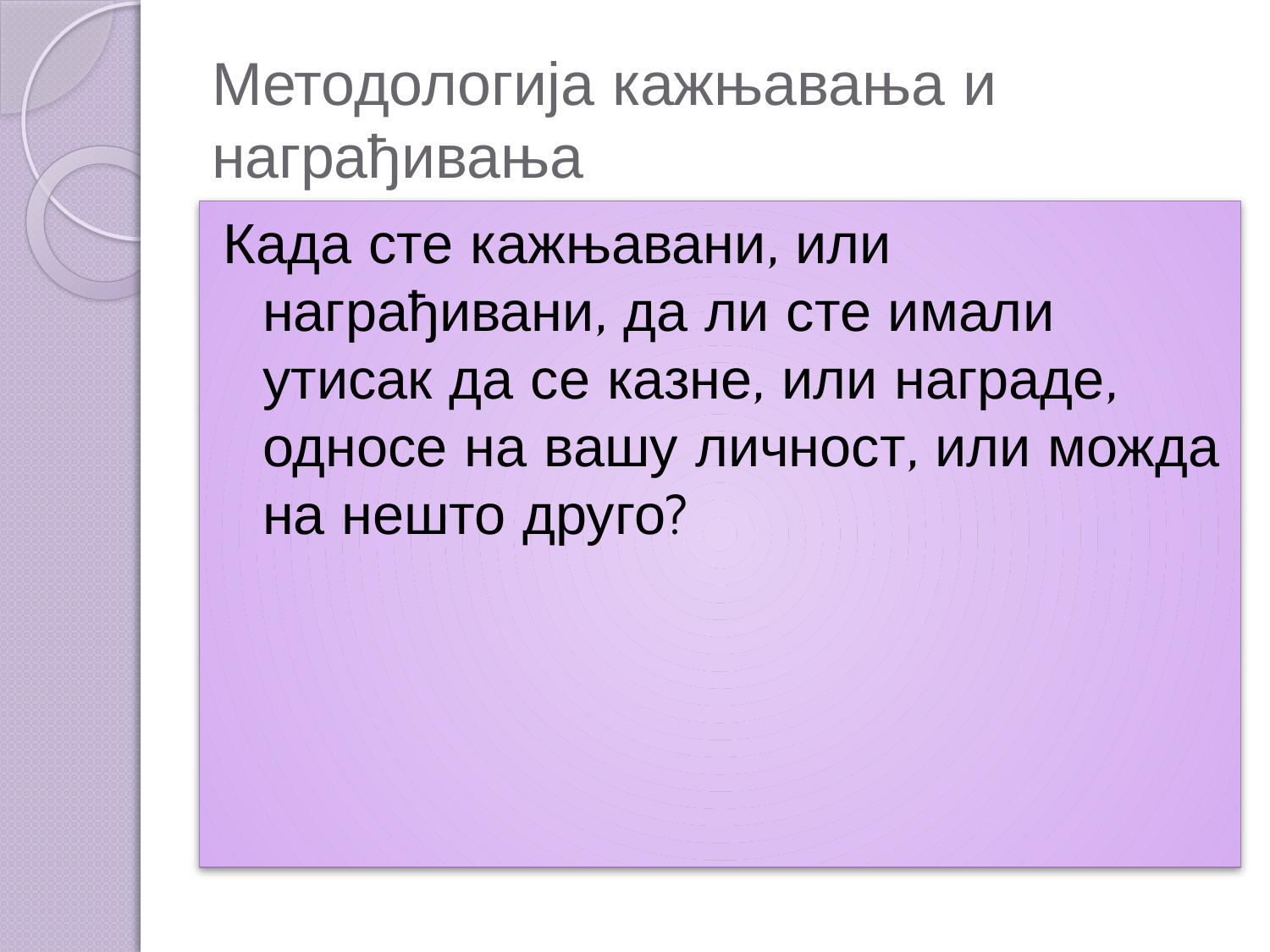

# Методологија кажњавања и награђивања
Када сте кажњавани, или награђивани, да ли сте имали утисак да се казне, или награде, односе на вашу личност, или можда на нешто друго?